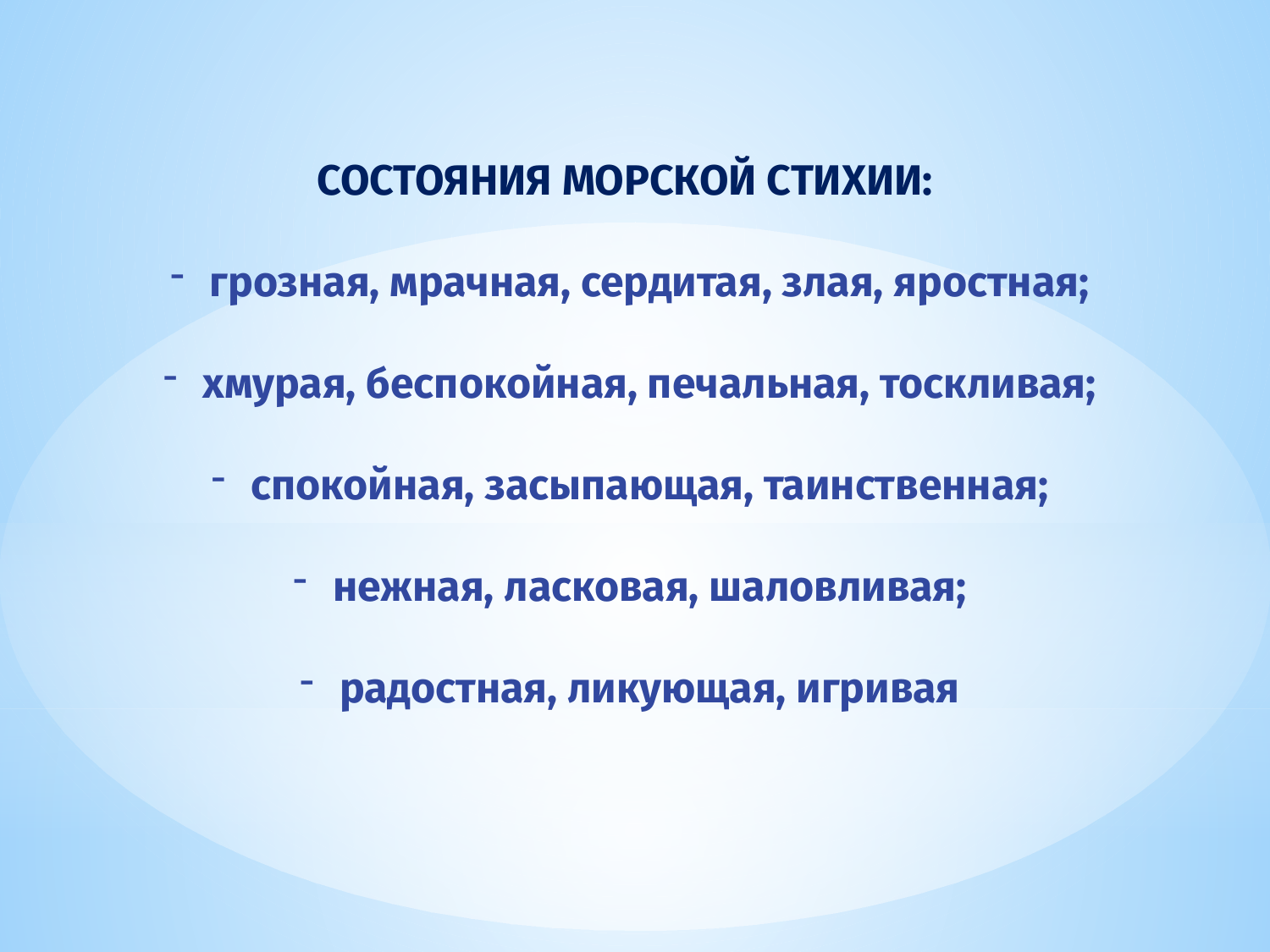

СОСТОЯНИЯ МОРСКОЙ СТИХИИ:

грозная, мрачная, сердитая, злая, яростная;

хмурая, беспокойная, печальная, тоскливая;

спокойная, засыпающая, таинственная;

нежная, ласковая, шаловливая;

радостная, ликующая, игривая